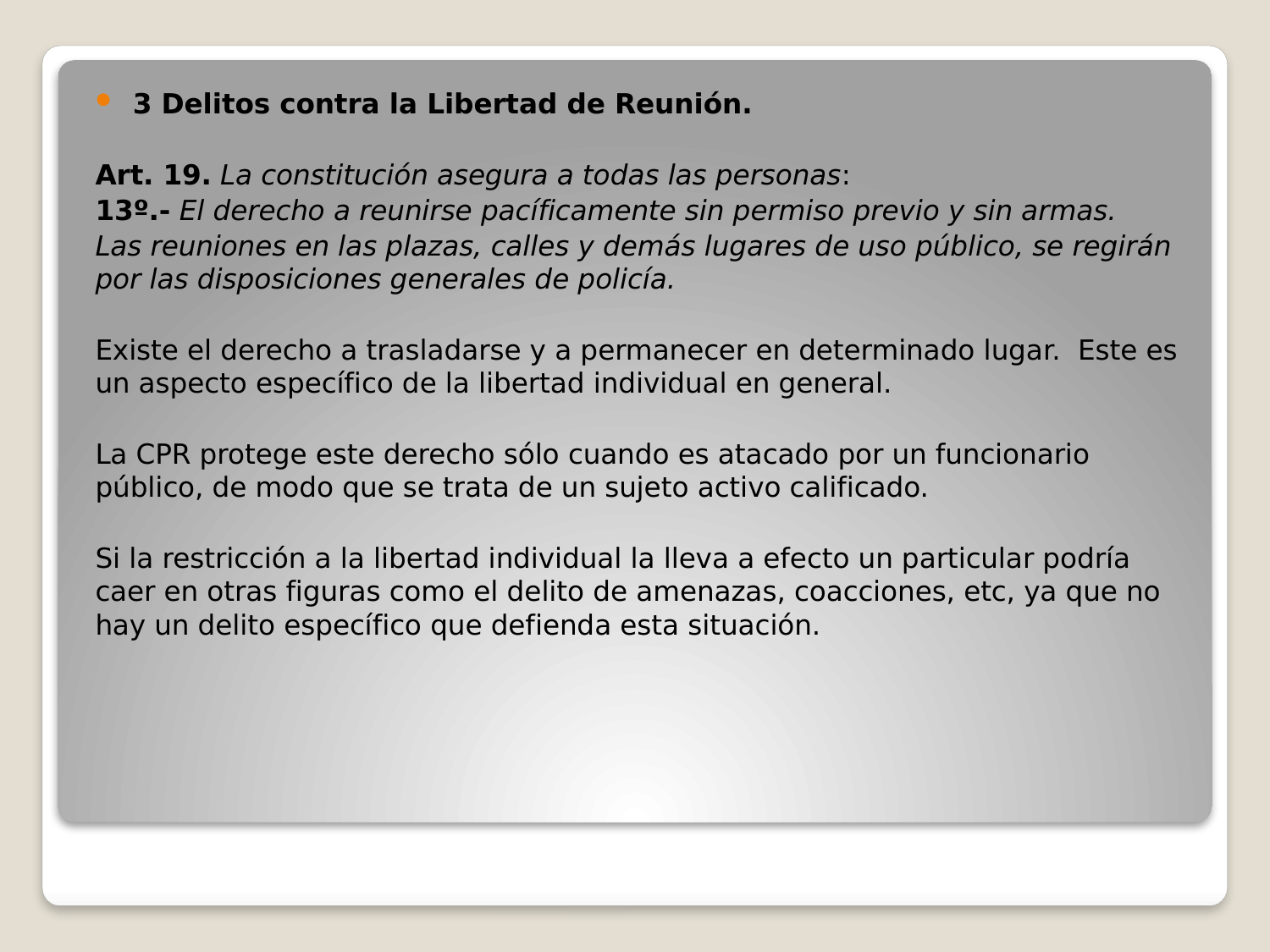

3 Delitos contra la Libertad de Reunión.

Art. 19. La constitución asegura a todas las personas:
13º.- El derecho a reunirse pacíficamente sin permiso previo y sin armas.
Las reuniones en las plazas, calles y demás lugares de uso público, se regirán por las disposiciones generales de policía.

Existe el derecho a trasladarse y a permanecer en determinado lugar.  Este es un aspecto específico de la libertad individual en general.

La CPR protege este derecho sólo cuando es atacado por un funcionario público, de modo que se trata de un sujeto activo calificado.

Si la restricción a la libertad individual la lleva a efecto un particular podría caer en otras figuras como el delito de amenazas, coacciones, etc, ya que no hay un delito específico que defienda esta situación.

#